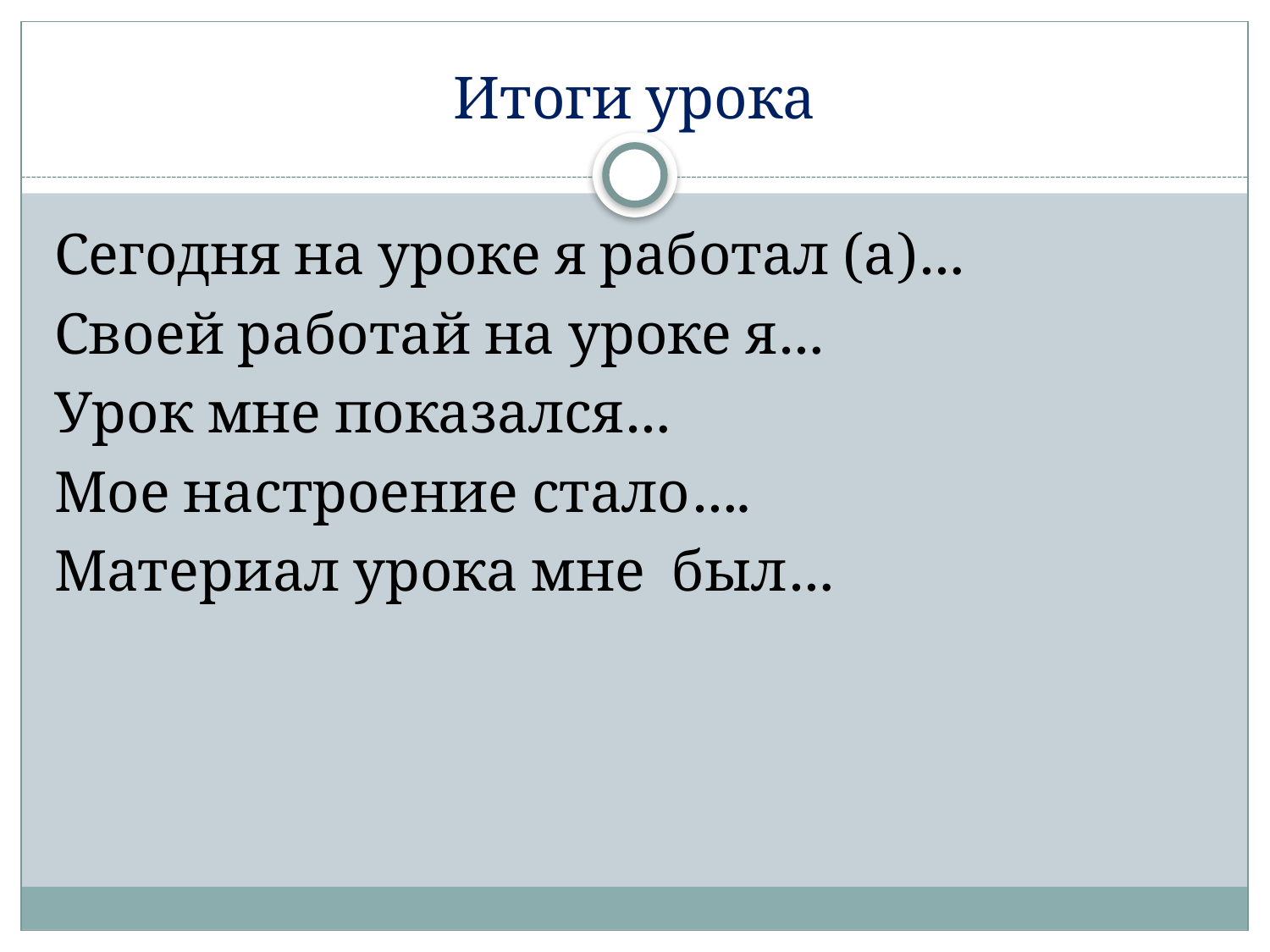

# Итоги урока
Сегодня на уроке я работал (а)…
Своей работай на уроке я…
Урок мне показался…
Мое настроение стало….
Материал урока мне  был…